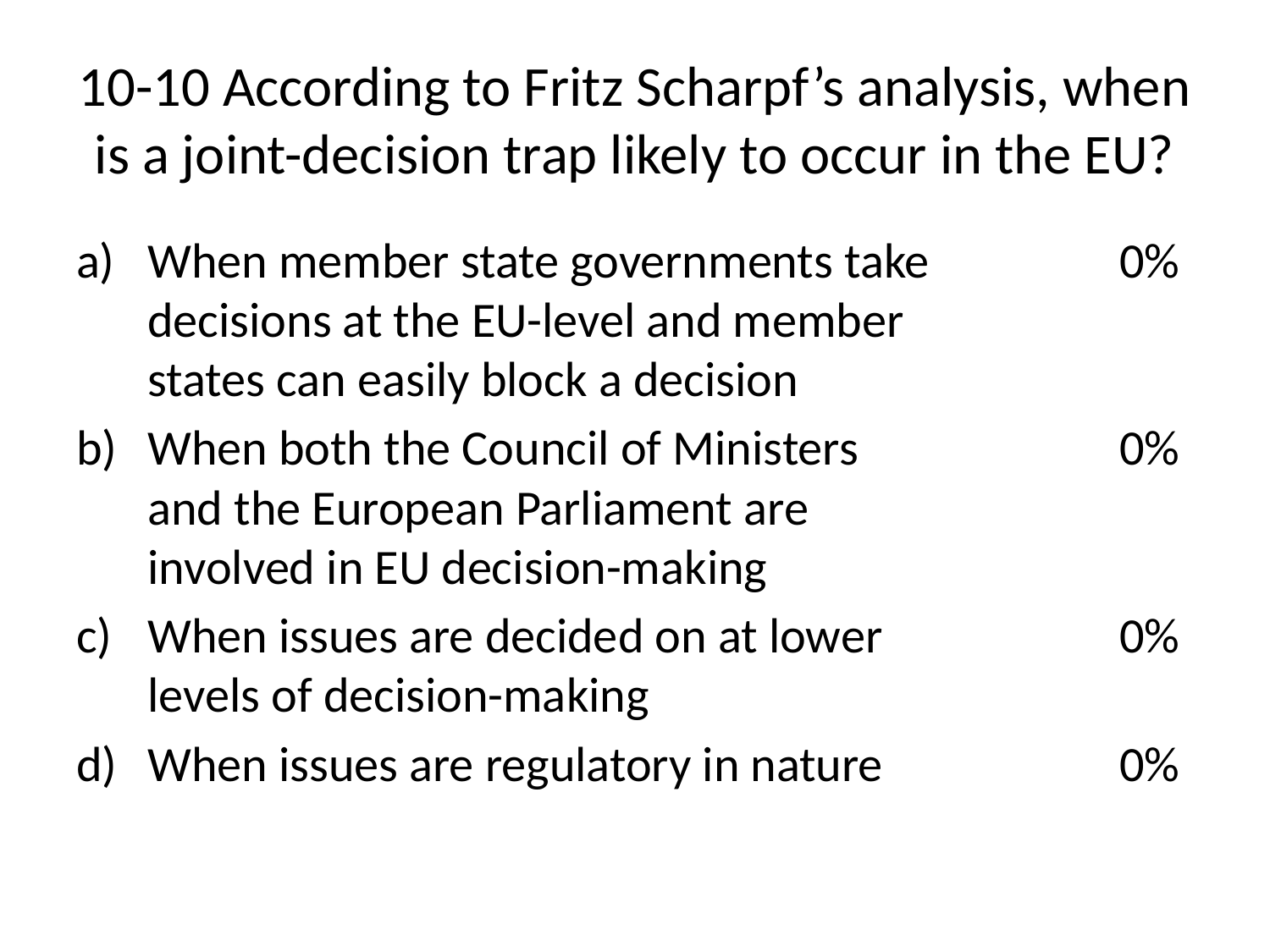

# 10-10 According to Fritz Scharpf’s analysis, when is a joint-decision trap likely to occur in the EU?
When member state governments take decisions at the EU-level and member states can easily block a decision
When both the Council of Ministers and the European Parliament are involved in EU decision-making
When issues are decided on at lower levels of decision-making
When issues are regulatory in nature
0%
0%
0%
0%